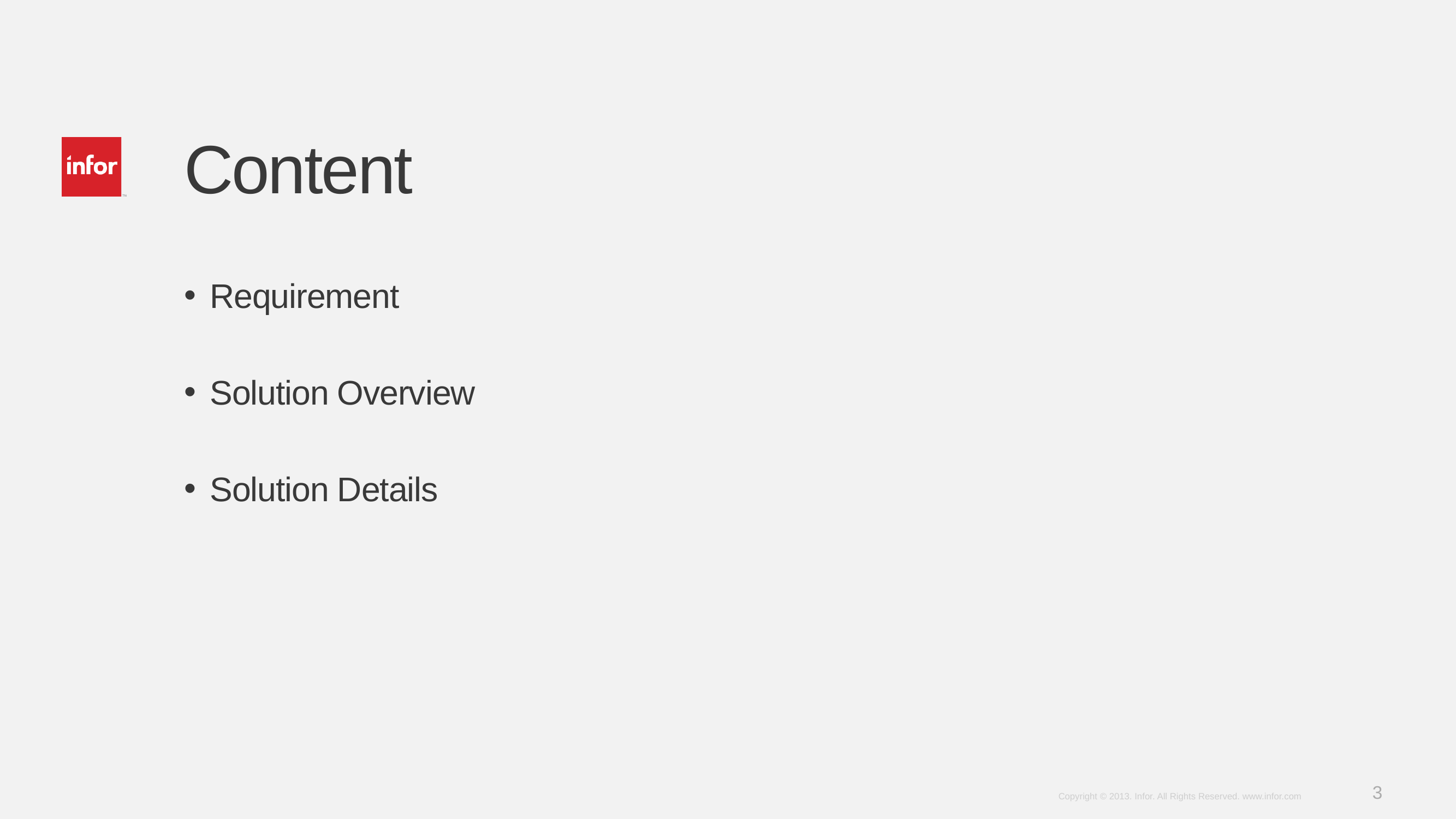

# Content

Requirement

Solution Overview

Solution Details